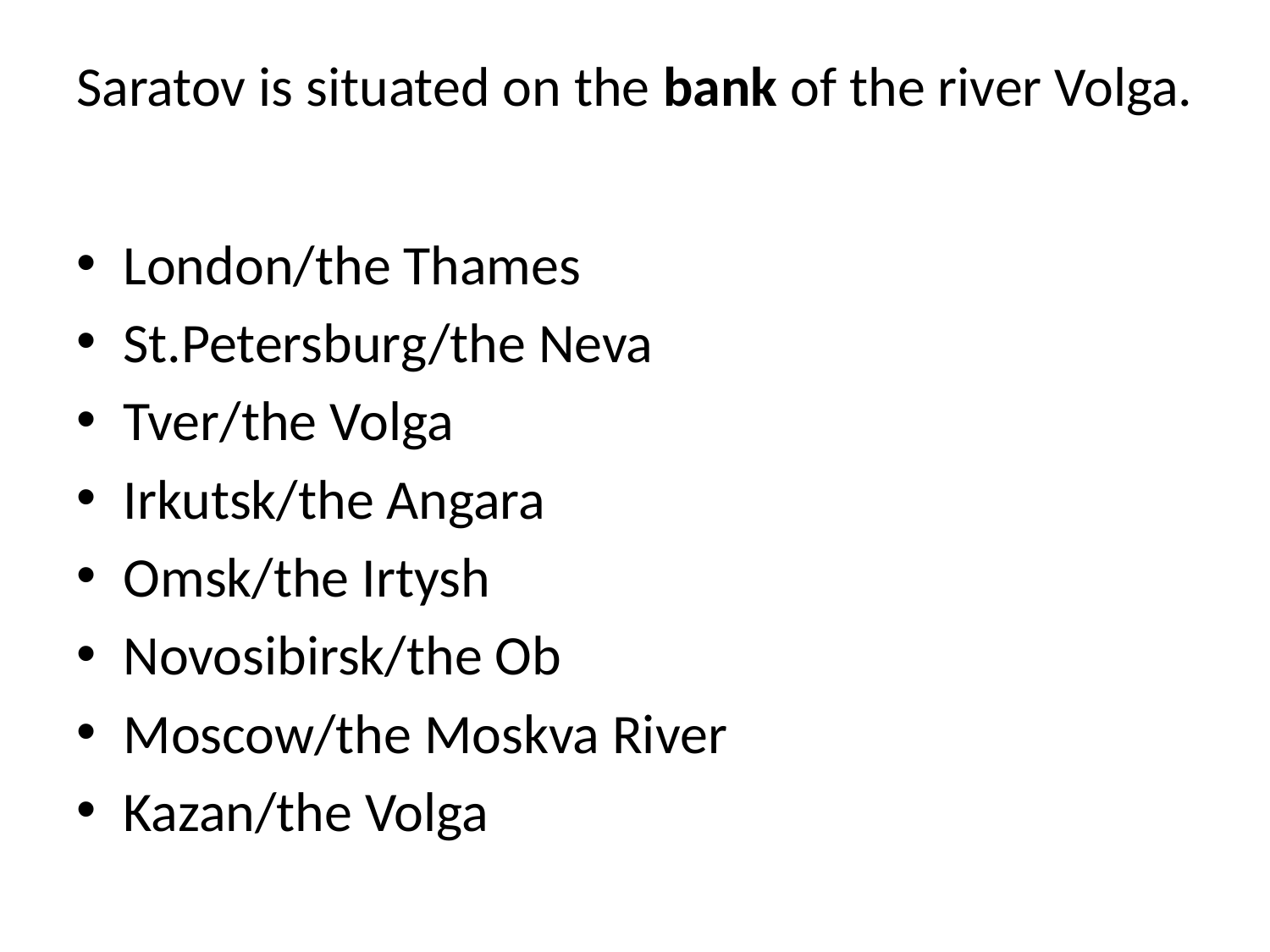

# Saratov is situated on the bank of the river Volga.
London/the Thames
St.Petersburg/the Neva
Tver/the Volga
Irkutsk/the Angara
Omsk/the Irtysh
Novosibirsk/the Ob
Moscow/the Moskva River
Kazan/the Volga